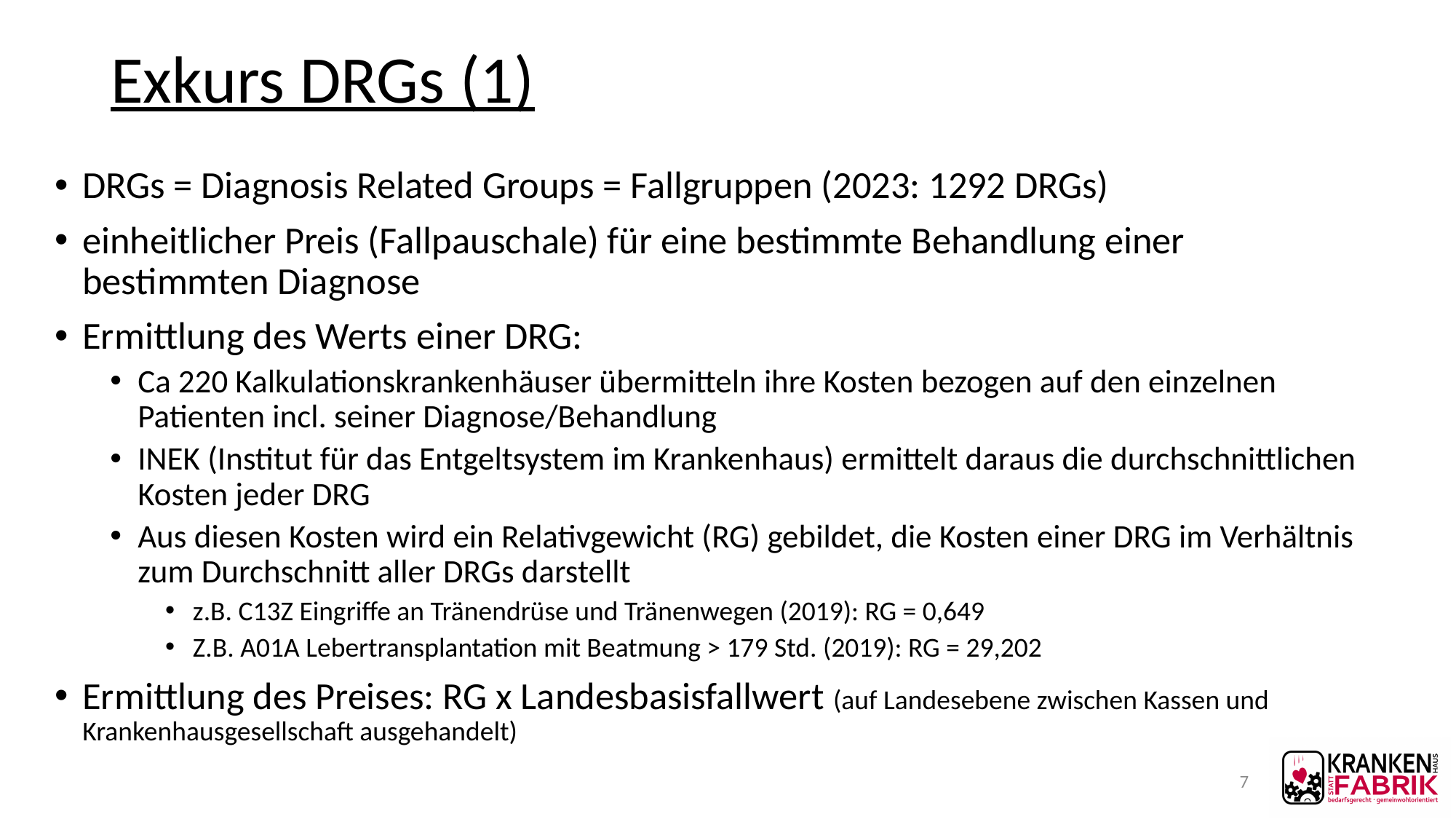

# Exkurs DRGs (1)
DRGs = Diagnosis Related Groups = Fallgruppen (2023: 1292 DRGs)
einheitlicher Preis (Fallpauschale) für eine bestimmte Behandlung einer bestimmten Diagnose
Ermittlung des Werts einer DRG:
Ca 220 Kalkulationskrankenhäuser übermitteln ihre Kosten bezogen auf den einzelnen Patienten incl. seiner Diagnose/Behandlung
INEK (Institut für das Entgeltsystem im Krankenhaus) ermittelt daraus die durchschnittlichen Kosten jeder DRG
Aus diesen Kosten wird ein Relativgewicht (RG) gebildet, die Kosten einer DRG im Verhältnis zum Durchschnitt aller DRGs darstellt
z.B. C13Z Eingriffe an Tränendrüse und Tränenwegen (2019): RG = 0,649
Z.B. A01A Lebertransplantation mit Beatmung > 179 Std. (2019): RG = 29,202
Ermittlung des Preises: RG x Landesbasisfallwert (auf Landesebene zwischen Kassen und Krankenhausgesellschaft ausgehandelt)

7